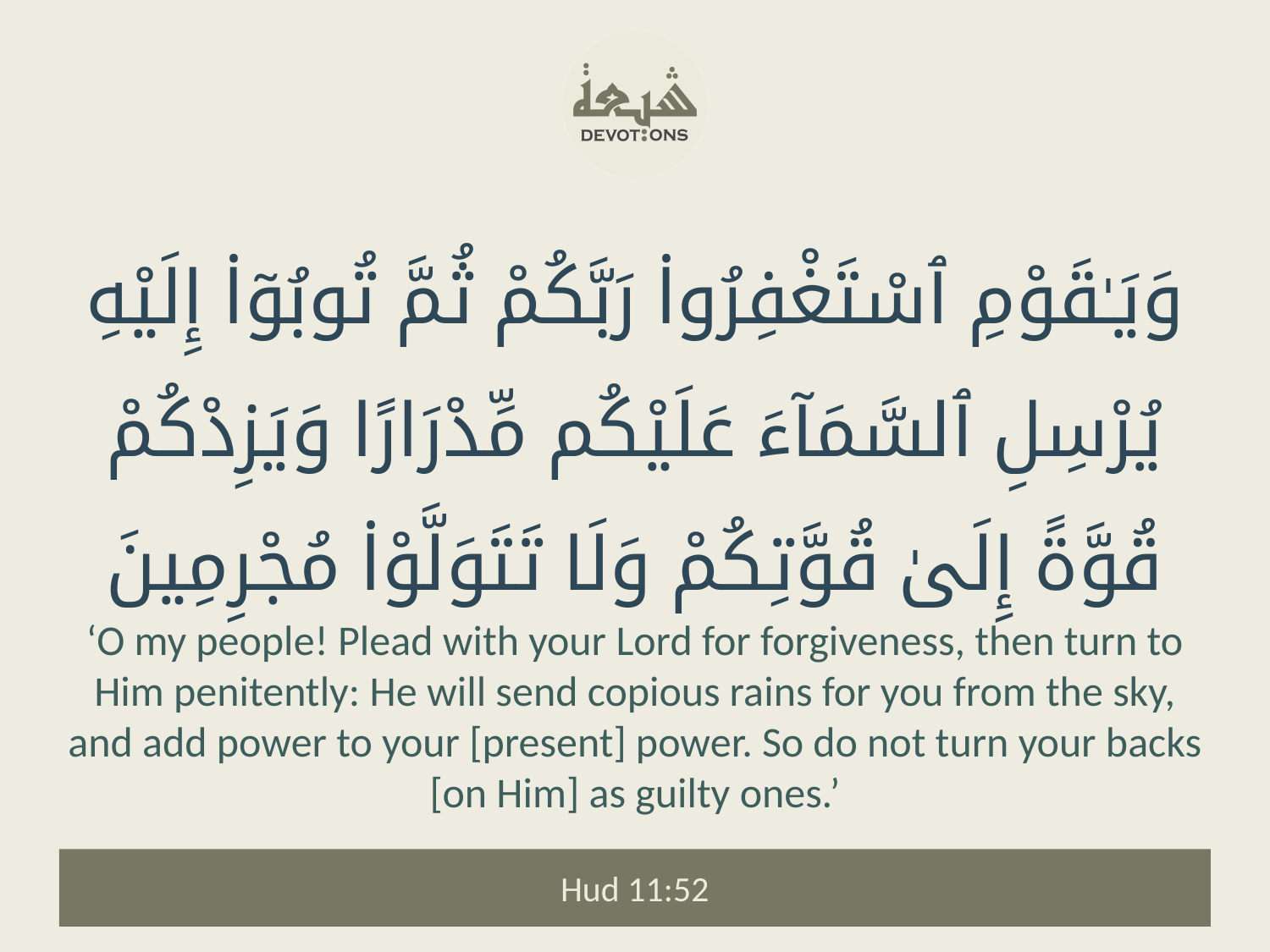

وَيَـٰقَوْمِ ٱسْتَغْفِرُوا۟ رَبَّكُمْ ثُمَّ تُوبُوٓا۟ إِلَيْهِ يُرْسِلِ ٱلسَّمَآءَ عَلَيْكُم مِّدْرَارًا وَيَزِدْكُمْ قُوَّةً إِلَىٰ قُوَّتِكُمْ وَلَا تَتَوَلَّوْا۟ مُجْرِمِينَ
‘O my people! Plead with your Lord for forgiveness, then turn to Him penitently: He will send copious rains for you from the sky, and add power to your [present] power. So do not turn your backs [on Him] as guilty ones.’
Hud 11:52